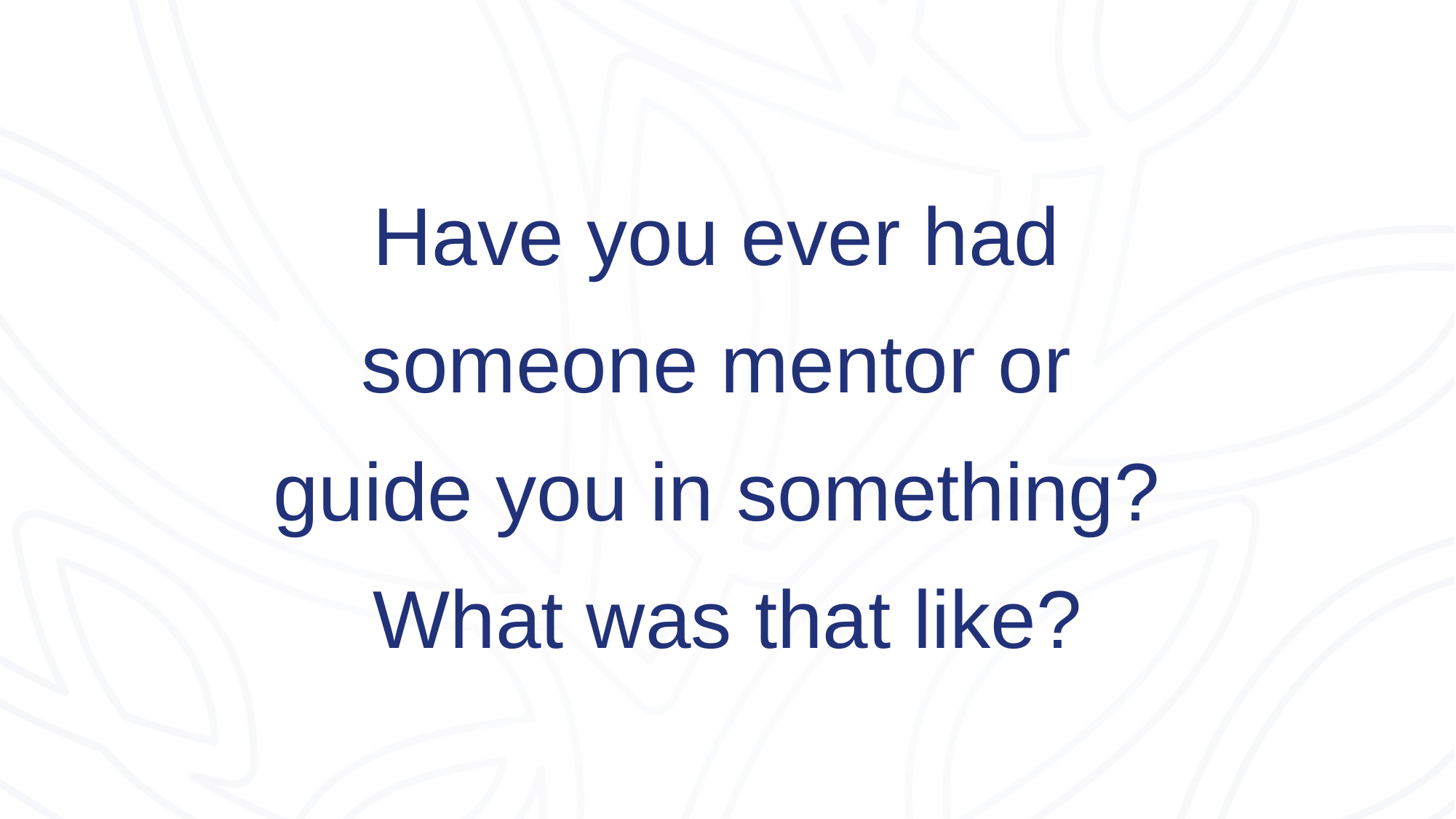

# Have you ever had someone mentor or guide you in something? What was that like?